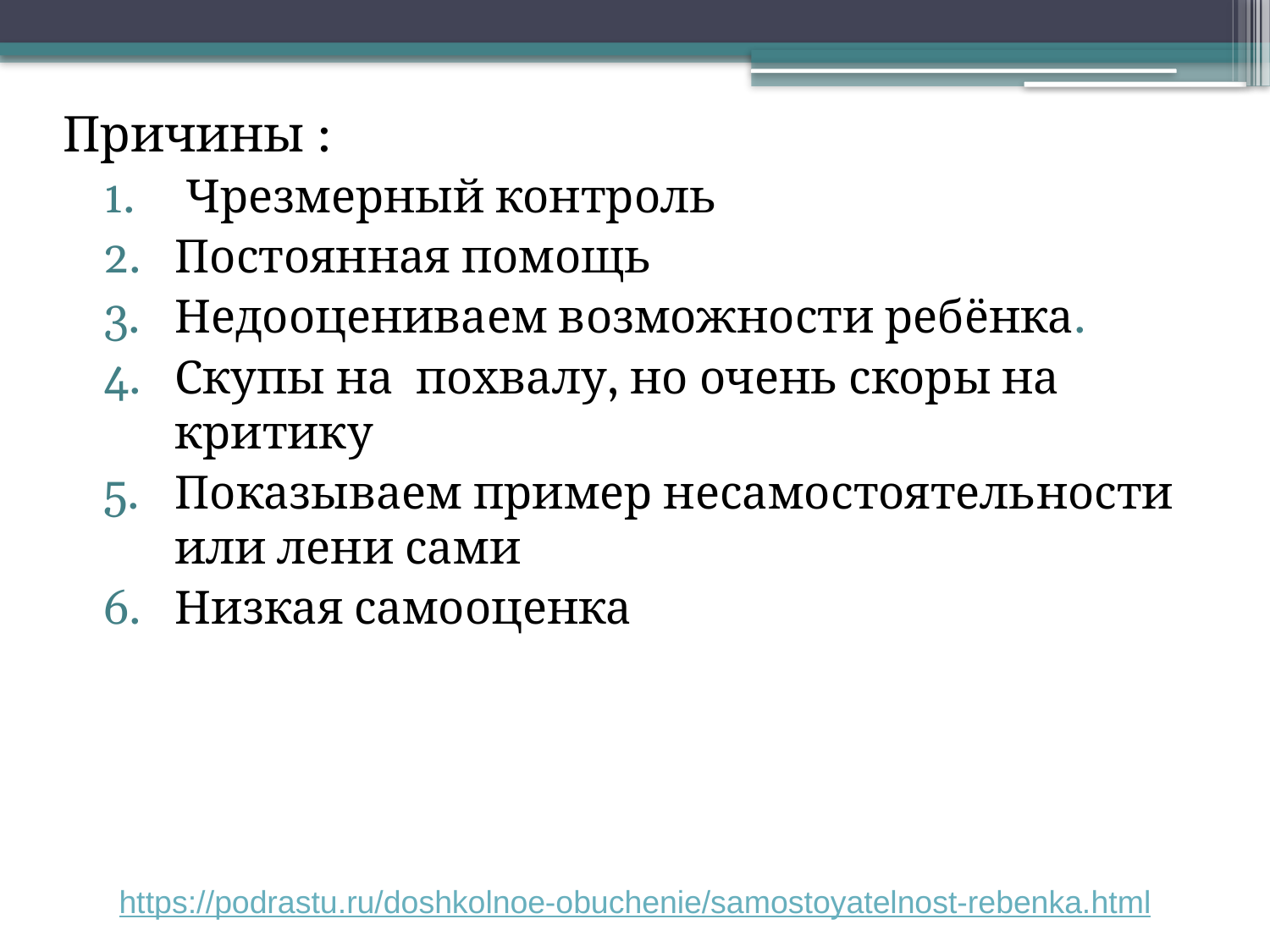

Причины :
 Чрезмерный контроль
Постоянная помощь
Недооцениваем возможности ребёнка.
Скупы на  похвалу, но очень скоры на критику
Показываем пример несамостоятельности или лени сами
Низкая самооценка
https://podrastu.ru/doshkolnoe-obuchenie/samostoyatelnost-rebenka.html